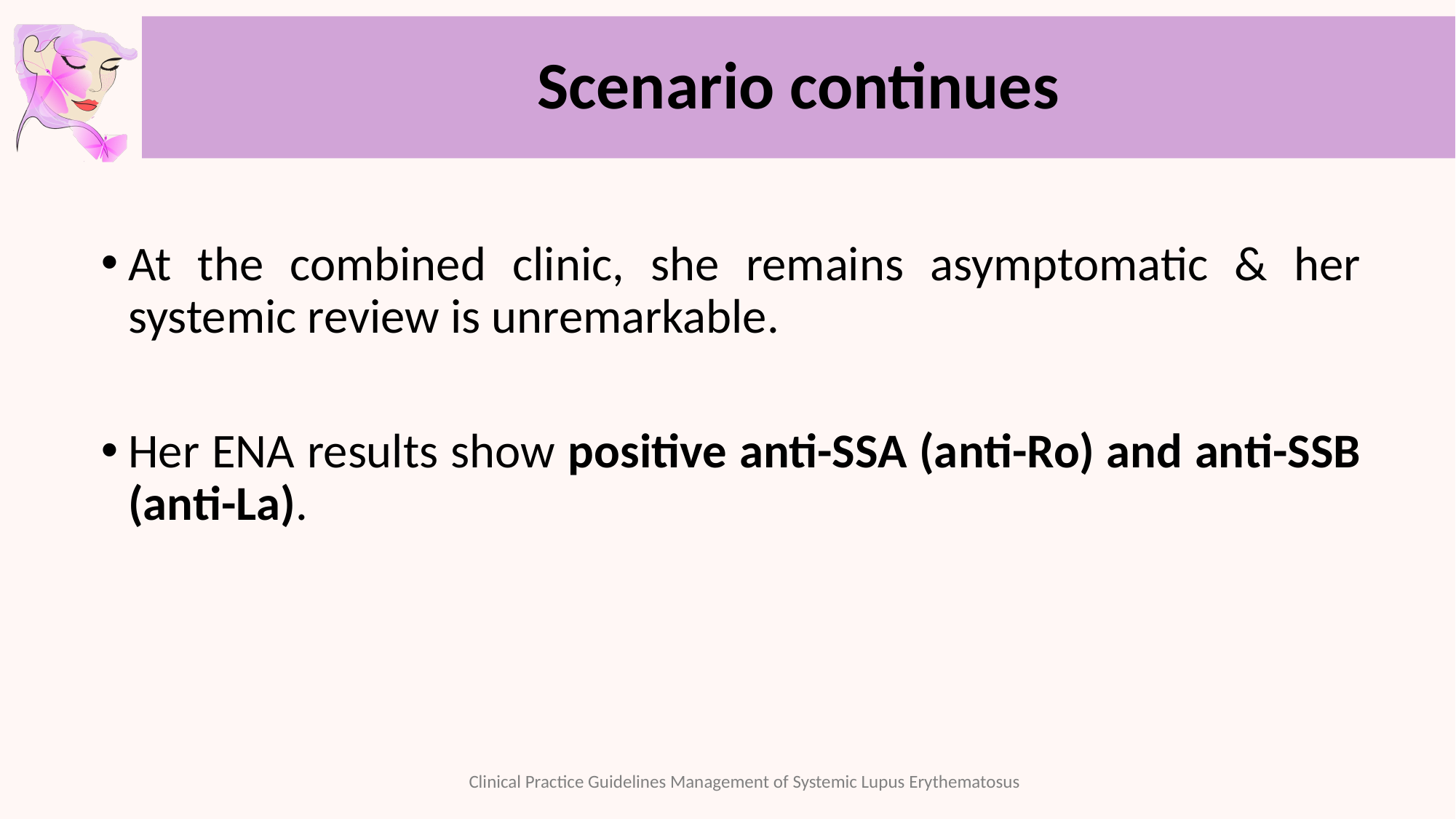

# Scenario continues
At the combined clinic, she remains asymptomatic & her systemic review is unremarkable.

Her ENA results show positive anti-SSA (anti-Ro) and anti-SSB (anti-La).